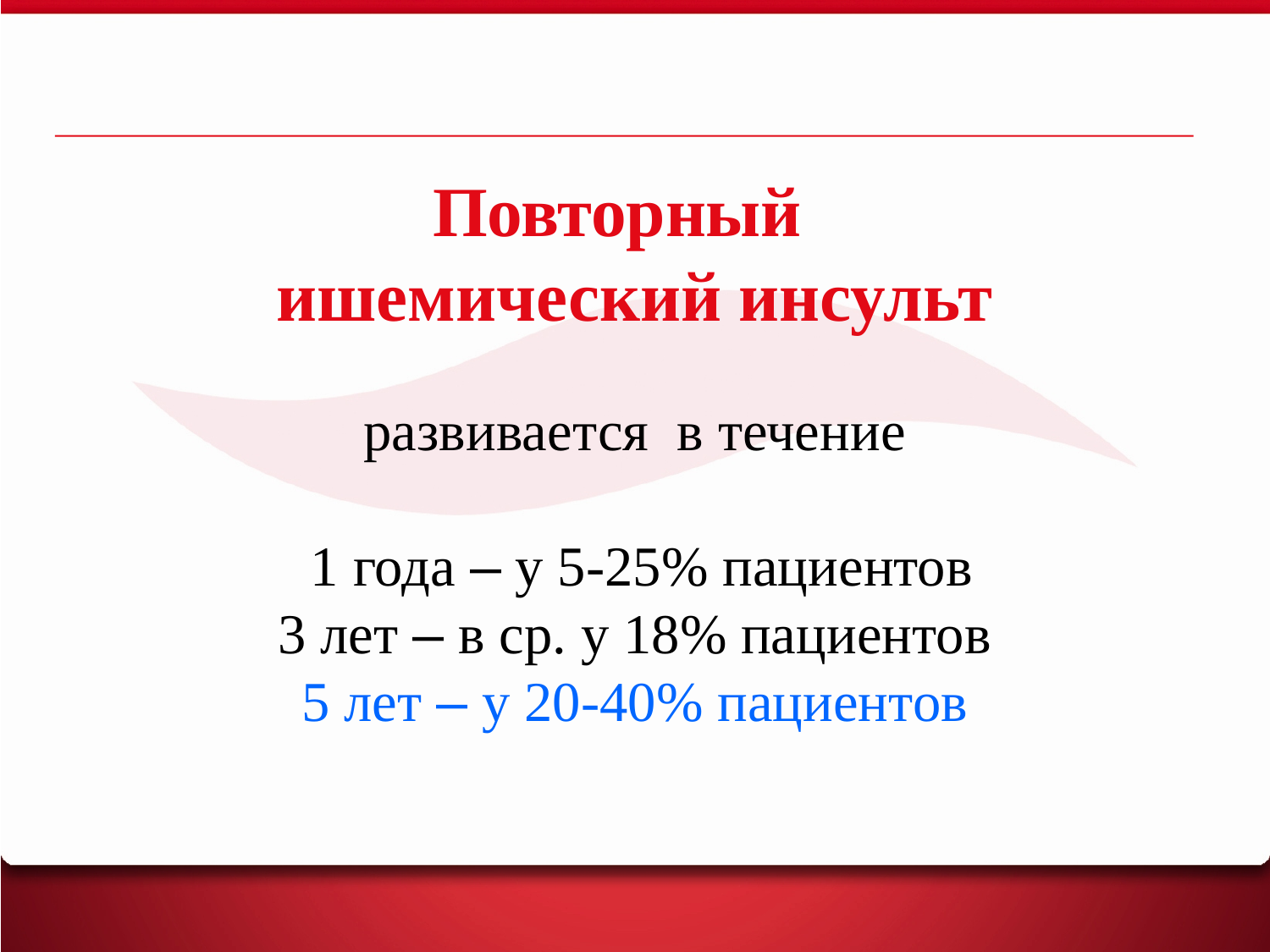

Повторный
ишемический инсульт
развивается  в течение
 1 года – у 5-25% пациентов
3 лет – в ср. у 18% пациентов
5 лет – у 20-40% пациентов